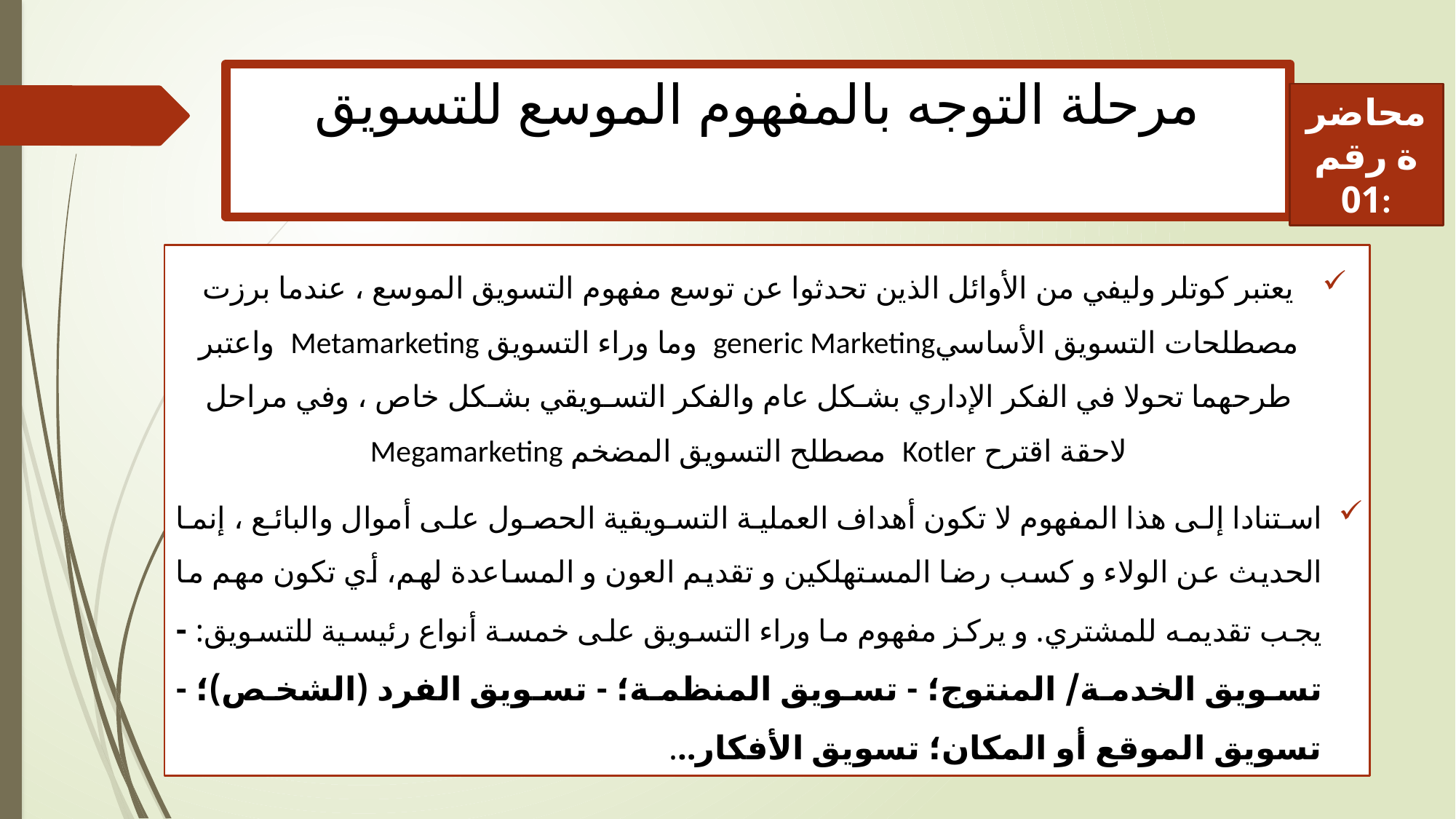

# مرحلة التوجه بالمفهوم الموسع للتسويق
محاضرة رقم 01:
	يعتبر كوتلر وليفي من الأوائل الذين تحدثوا عن توسع مفهوم التسويق الموسع ، عندما برزت مصطلحات التسويق الأساسيgeneric Marketing  وما وراء التسويق Metamarketing  واعتبر طرحهما تحولا في الفكر الإداري بشـكل عام والفكر التسـويقي بشـكل خاص ، وفي مراحل لاحقة اقترح Kotler  مصطلح التسويق المضخم Megamarketing
استنادا إلى هذا المفهوم لا تكون أهداف العملية التسويقية الحصول على أموال والبائع ، إنما الحديث عن الولاء و كسب رضا المستهلكين و تقديم العون و المساعدة لهم، أي تكون مهم ما يجب تقديمه للمشتري. و يركز مفهوم ما وراء التسويق على خمسة أنواع رئيسية للتسويق: - تسويق الخدمة/ المنتوج؛ - تسويق المنظمة؛ - تسويق الفرد (الشخص)؛ - تسويق الموقع أو المكان؛ تسويق الأفكار...